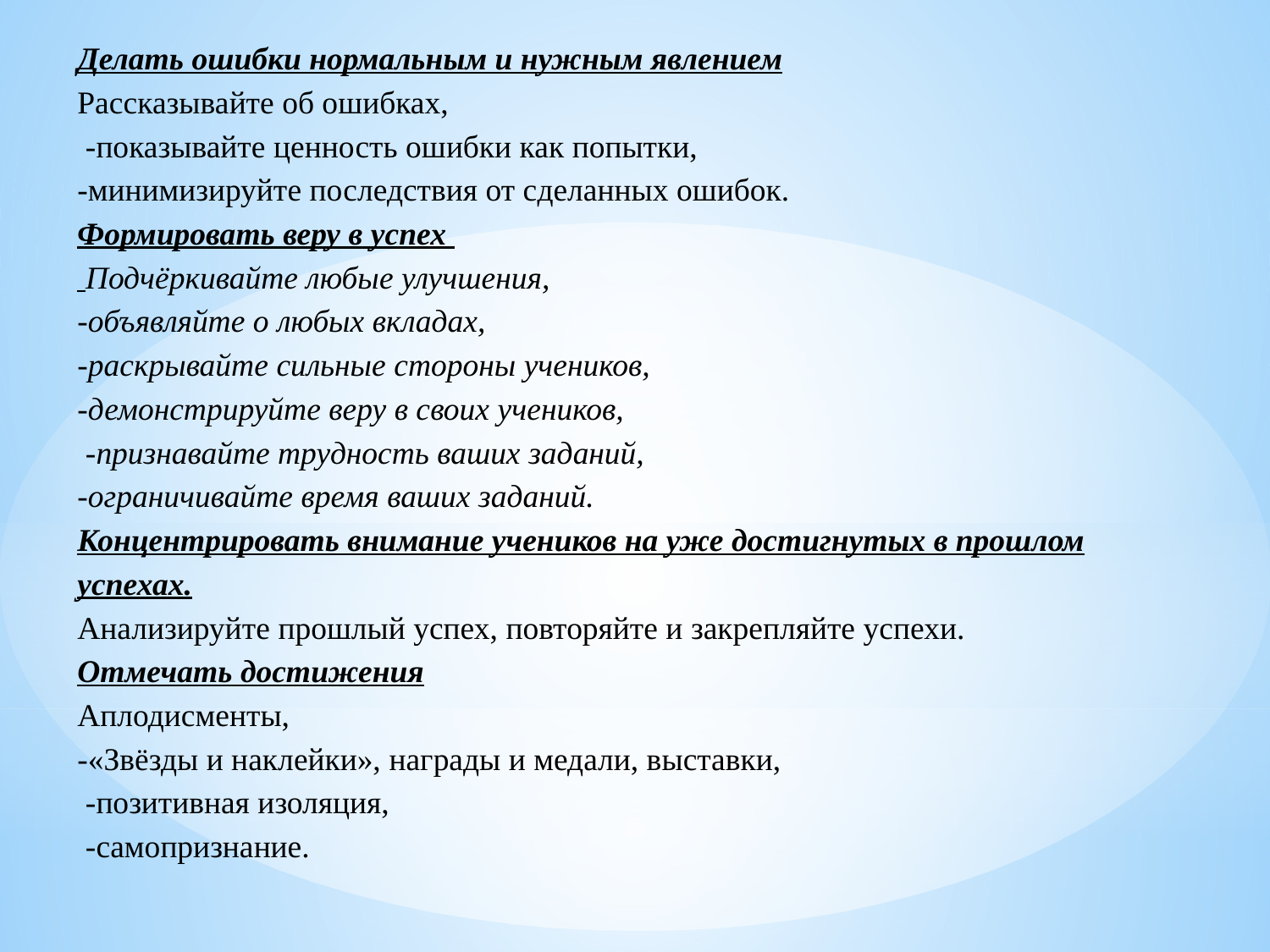

Делать ошибки нормальным и нужным явлением
Рассказывайте об ошибках,
 -показывайте ценность ошибки как попытки,
-минимизируйте последствия от сделанных ошибок.
Формировать веру в успех
 Подчёркивайте любые улучшения,
-объявляйте о любых вкладах,
-раскрывайте сильные стороны учеников,
-демонстрируйте веру в своих учеников,
 -признавайте трудность ваших заданий,
-ограничивайте время ваших заданий.
Концентрировать внимание учеников на уже достигнутых в прошлом успехах.
Анализируйте прошлый успех, повторяйте и закрепляйте успехи.
Отмечать достижения
Аплодисменты,
-«Звёзды и наклейки», награды и медали, выставки,
 -позитивная изоляция,
 -самопризнание.